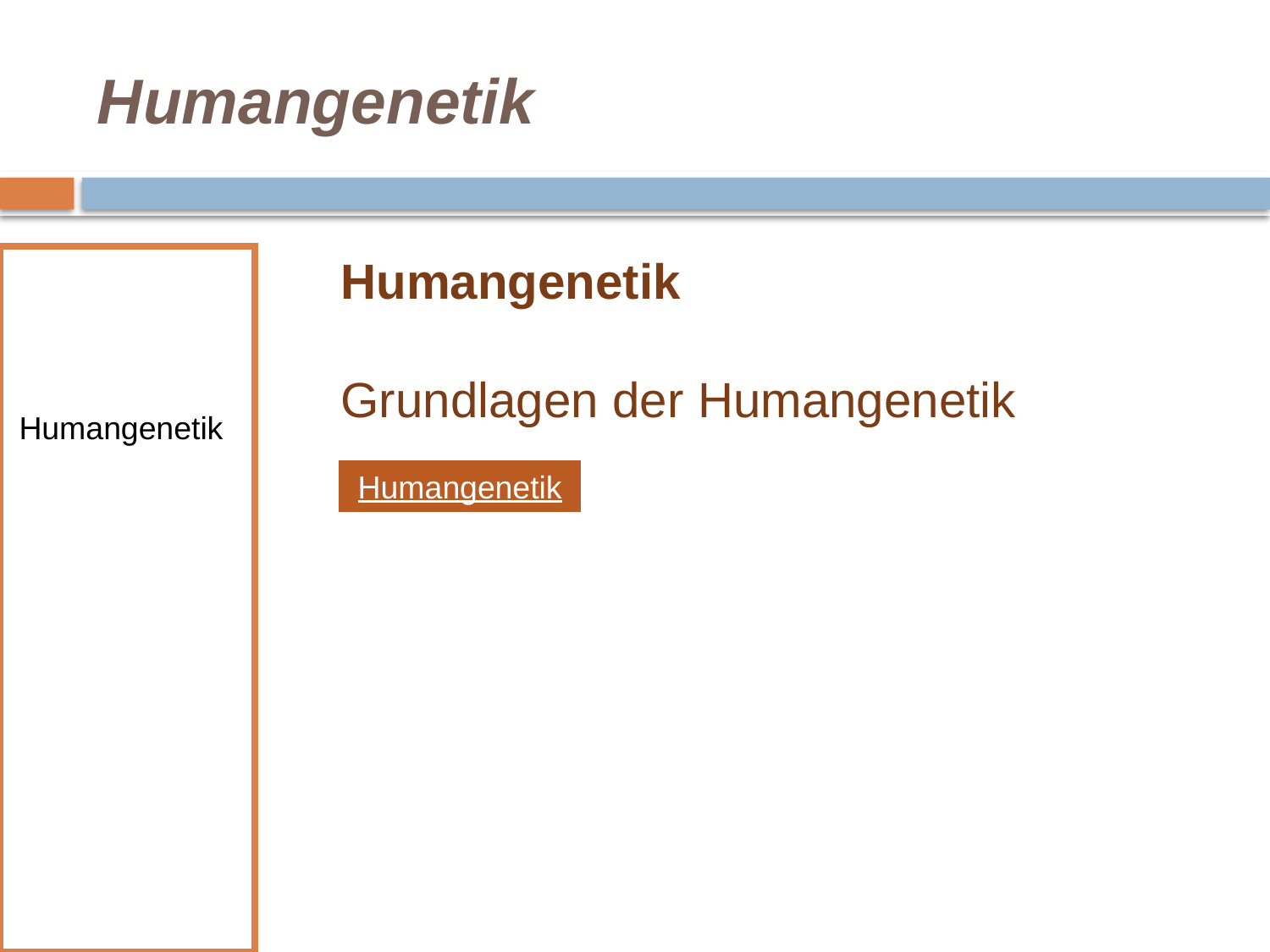

# Humangenetik
Humangenetik 
Grundlagen der Humangenetik

Diagnose
Fam. Reichle
Humangenetik
Stammbaum
Erbkrankheiten
Hilfen
PND
Diagnose
Testung
Humangenetik